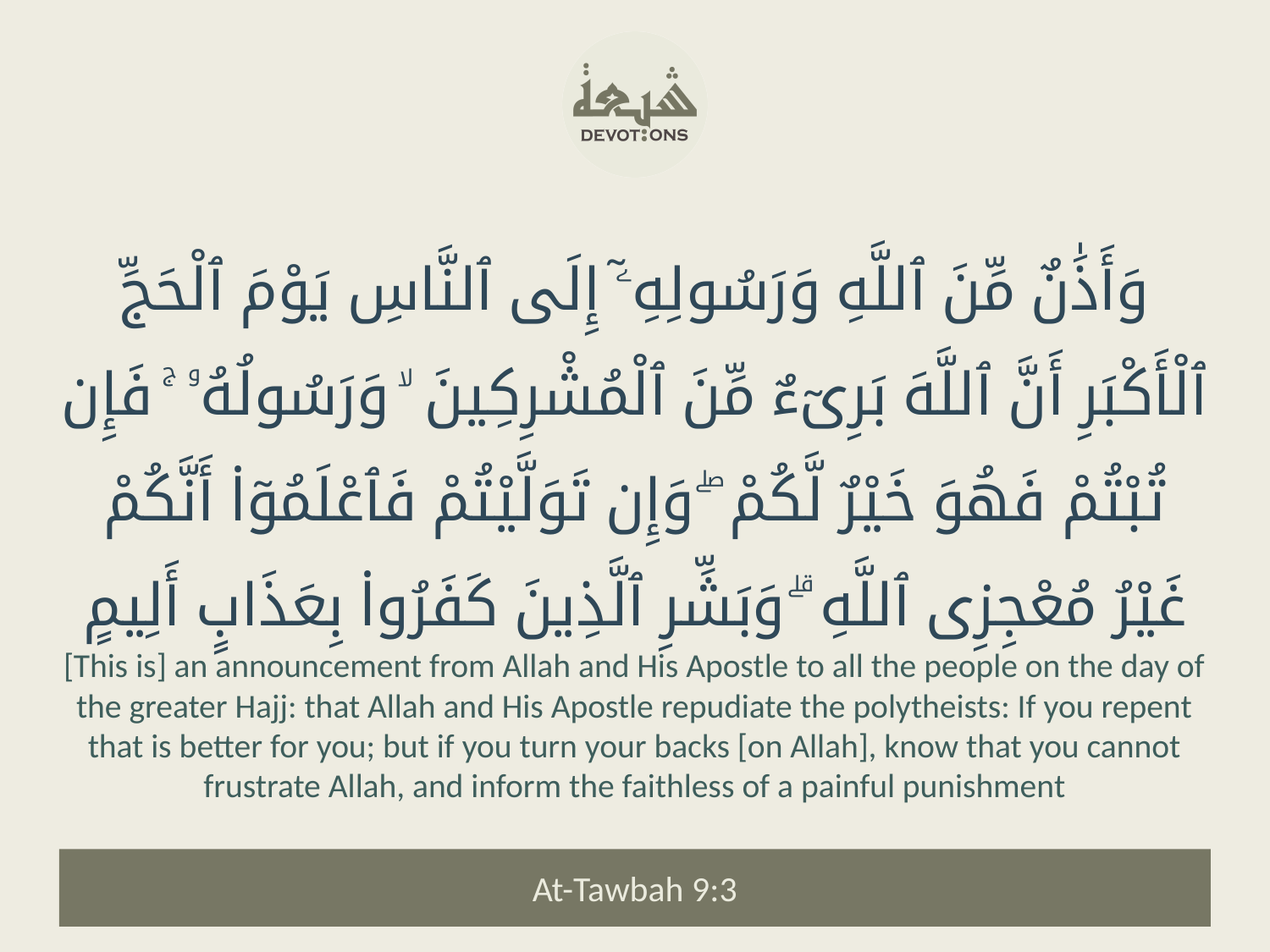

وَأَذَٰنٌ مِّنَ ٱللَّهِ وَرَسُولِهِۦٓ إِلَى ٱلنَّاسِ يَوْمَ ٱلْحَجِّ ٱلْأَكْبَرِ أَنَّ ٱللَّهَ بَرِىٓءٌ مِّنَ ٱلْمُشْرِكِينَ ۙ وَرَسُولُهُۥ ۚ فَإِن تُبْتُمْ فَهُوَ خَيْرٌ لَّكُمْ ۖ وَإِن تَوَلَّيْتُمْ فَٱعْلَمُوٓا۟ أَنَّكُمْ غَيْرُ مُعْجِزِى ٱللَّهِ ۗ وَبَشِّرِ ٱلَّذِينَ كَفَرُوا۟ بِعَذَابٍ أَلِيمٍ
[This is] an announcement from Allah and His Apostle to all the people on the day of the greater Hajj: that Allah and His Apostle repudiate the polytheists: If you repent that is better for you; but if you turn your backs [on Allah], know that you cannot frustrate Allah, and inform the faithless of a painful punishment
At-Tawbah 9:3